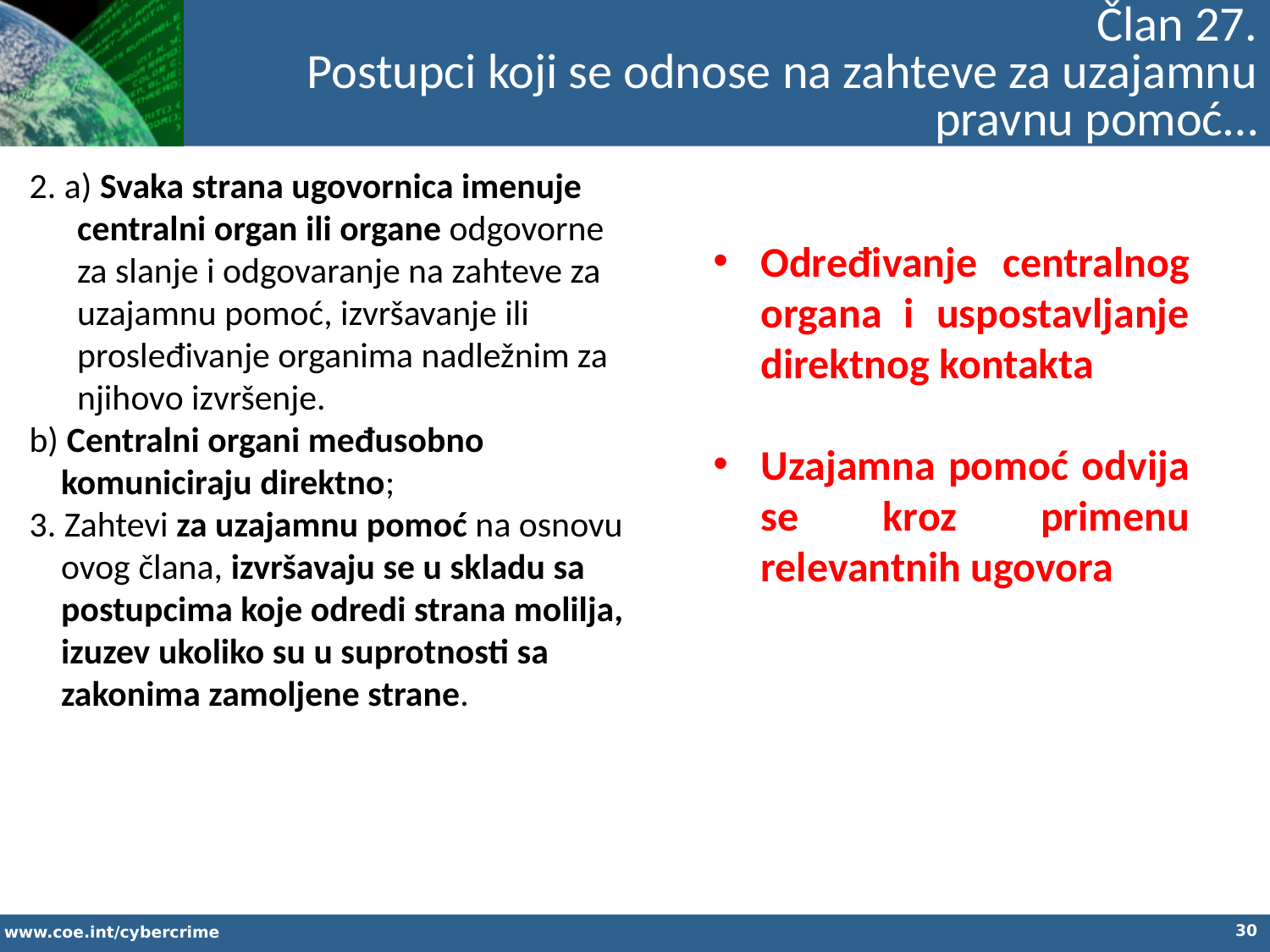

Član 27.
Postupci koji se odnose na zahteve za uzajamnu pravnu pomoć…
2. a) Svaka strana ugovornica imenuje centralni organ ili organe odgovorne za slanje i odgovaranje na zahteve za uzajamnu pomoć, izvršavanje ili prosleđivanje organima nadležnim za njihovo izvršenje.
b) Centralni organi međusobno komuniciraju direktno;
3. Zahtevi za uzajamnu pomoć na osnovu ovog člana, izvršavaju se u skladu sa postupcima koje odredi strana molilja, izuzev ukoliko su u suprotnosti sa zakonima zamoljene strane.
Određivanje centralnog organa i uspostavljanje direktnog kontakta

Uzajamna pomoć odvija se kroz primenu relevantnih ugovora

30